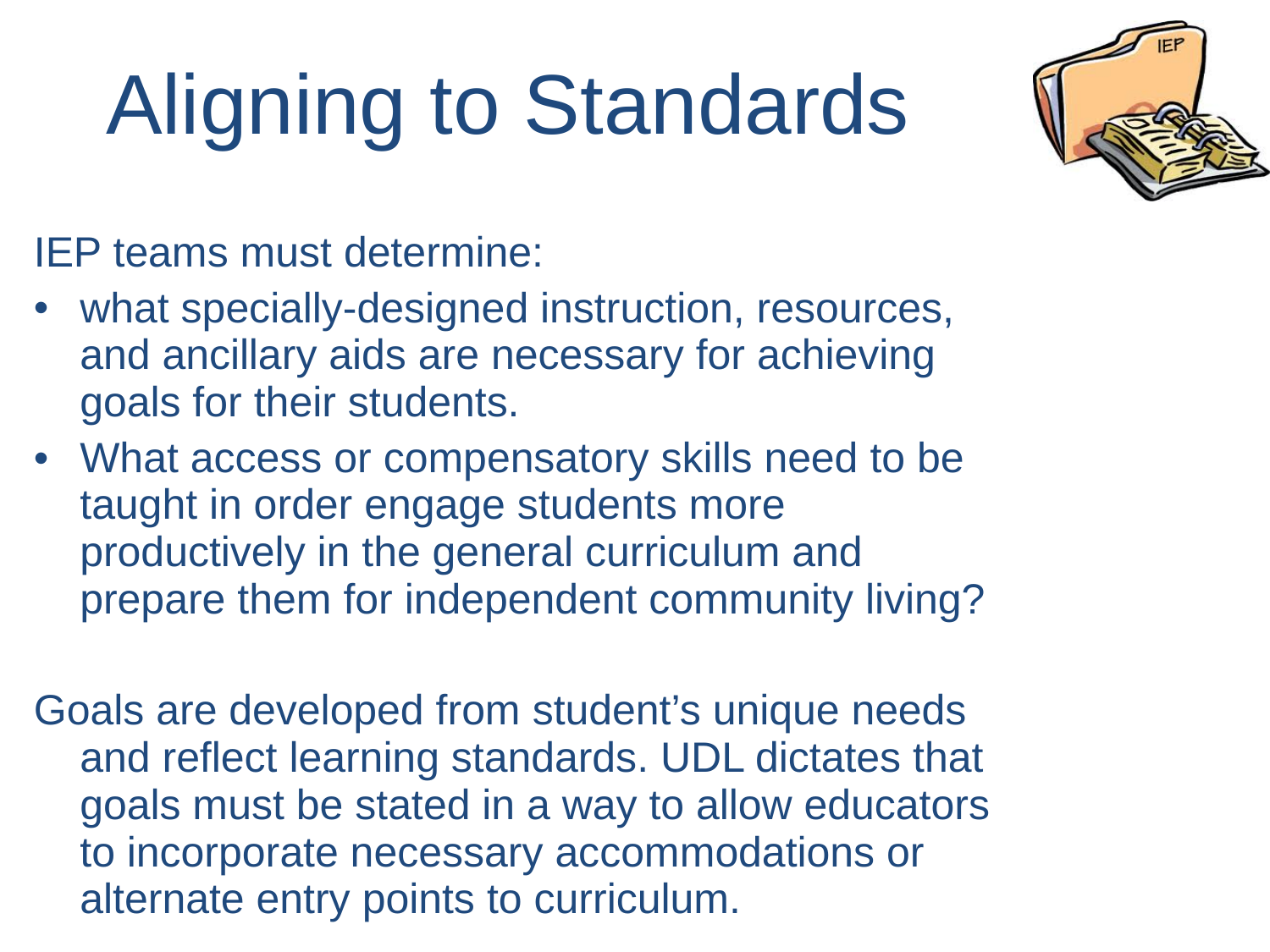

# Aligning to Standards
IEP teams must determine:
what specially-designed instruction, resources, and ancillary aids are necessary for achieving goals for their students.
What access or compensatory skills need to be taught in order engage students more productively in the general curriculum and prepare them for independent community living?

Goals are developed from student’s unique needs and reflect learning standards. UDL dictates that goals must be stated in a way to allow educators to incorporate necessary accommodations or alternate entry points to curriculum.